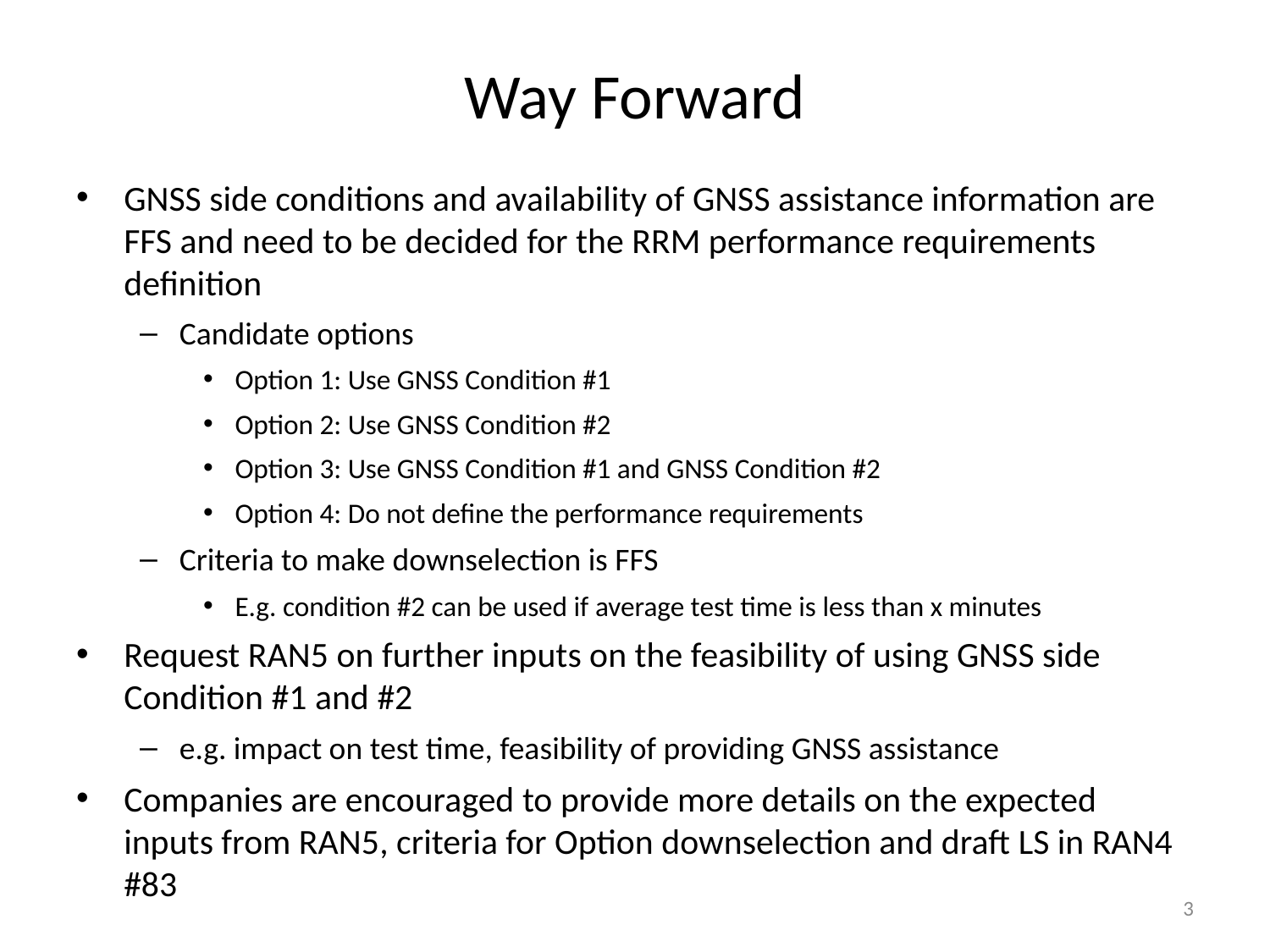

# Way Forward
GNSS side conditions and availability of GNSS assistance information are FFS and need to be decided for the RRM performance requirements definition
Candidate options
Option 1: Use GNSS Condition #1
Option 2: Use GNSS Condition #2
Option 3: Use GNSS Condition #1 and GNSS Condition #2
Option 4: Do not define the performance requirements
Criteria to make downselection is FFS
E.g. condition #2 can be used if average test time is less than x minutes
Request RAN5 on further inputs on the feasibility of using GNSS side Condition #1 and #2
e.g. impact on test time, feasibility of providing GNSS assistance
Companies are encouraged to provide more details on the expected inputs from RAN5, criteria for Option downselection and draft LS in RAN4 #83
3